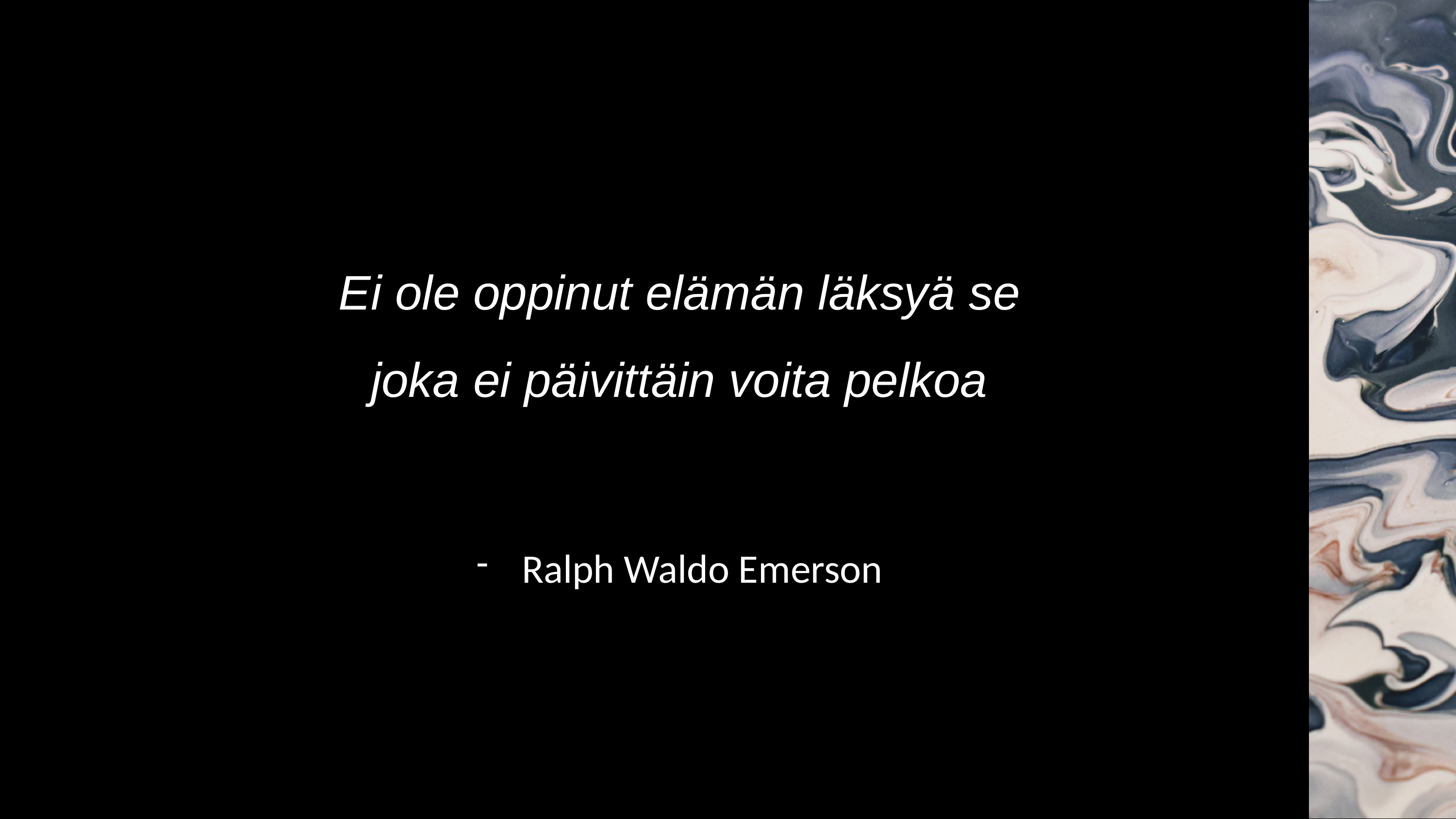

Ei ole oppinut elämän läksyä se
joka ei päivittäin voita pelkoa

Ralph Waldo Emerson